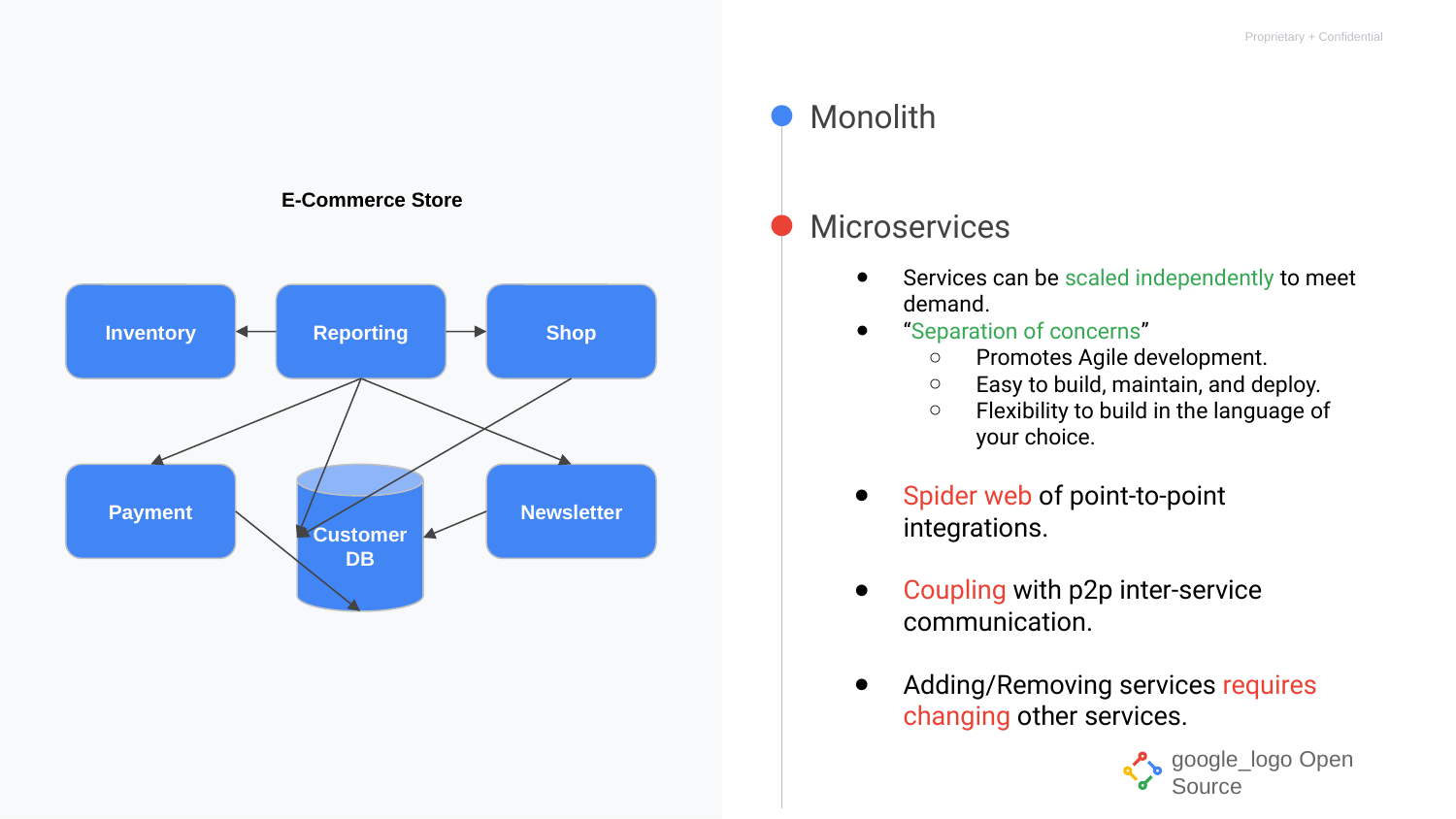

Monolith

E-Commerce Store
Shop
Inventory
Reporting
Customer
DB
Newsletter
Payment
Microservices

Services can be scaled independently to meet demand.
“Separation of concerns”
Promotes Agile development.
Easy to build, maintain, and deploy.
Flexibility to build in the language of your choice.
Spider web of point-to-point integrations.

Coupling with p2p inter-service communication.

Adding/Removing services requires changing other services.